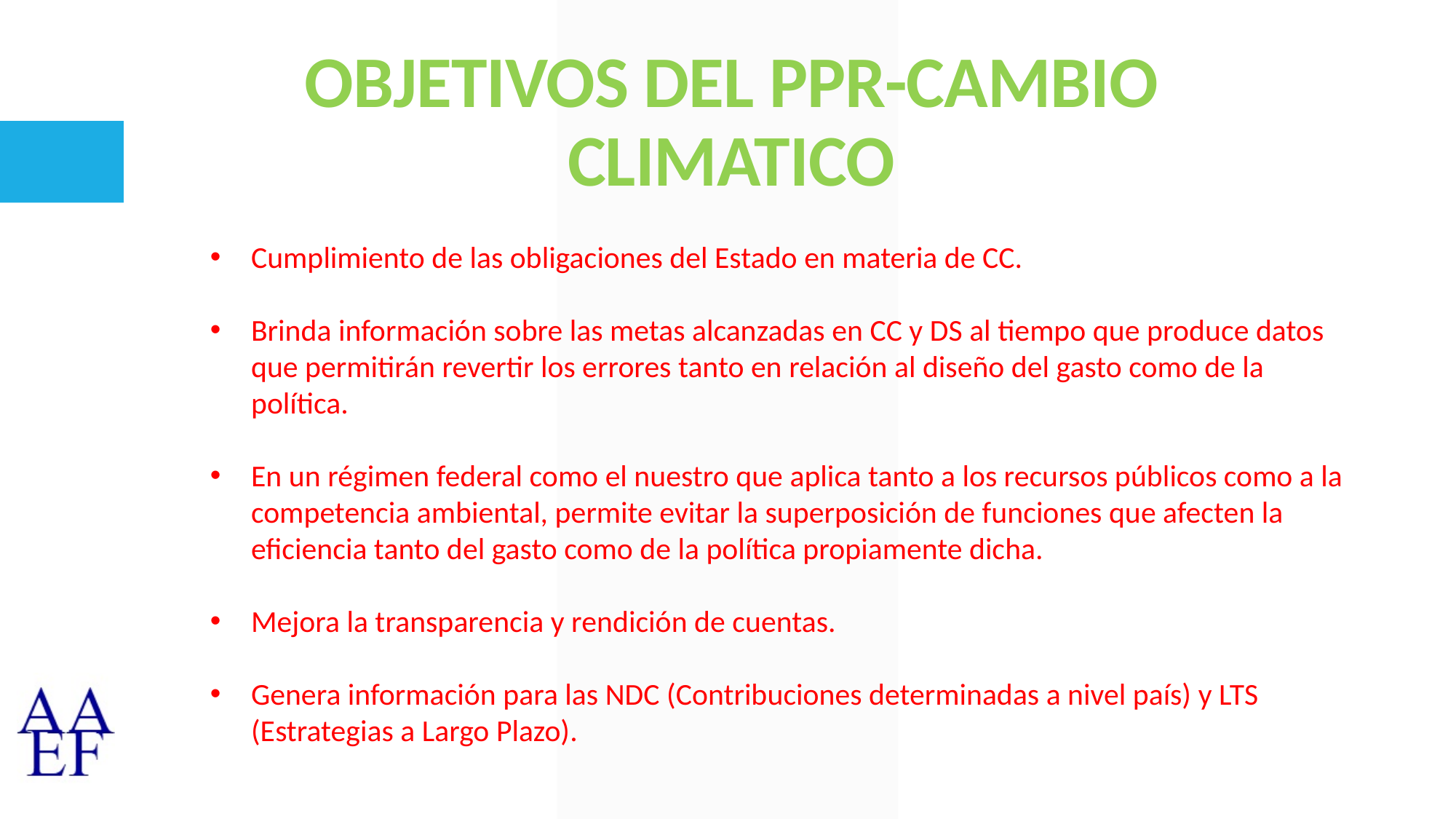

# OBJETIVOS DEL PPR-CAMBIO CLIMATICO
Cumplimiento de las obligaciones del Estado en materia de CC.

Brinda información sobre las metas alcanzadas en CC y DS al tiempo que produce datos que permitirán revertir los errores tanto en relación al diseño del gasto como de la política.

En un régimen federal como el nuestro que aplica tanto a los recursos públicos como a la competencia ambiental, permite evitar la superposición de funciones que afecten la eficiencia tanto del gasto como de la política propiamente dicha.

Mejora la transparencia y rendición de cuentas.

Genera información para las NDC (Contribuciones determinadas a nivel país) y LTS (Estrategias a Largo Plazo).